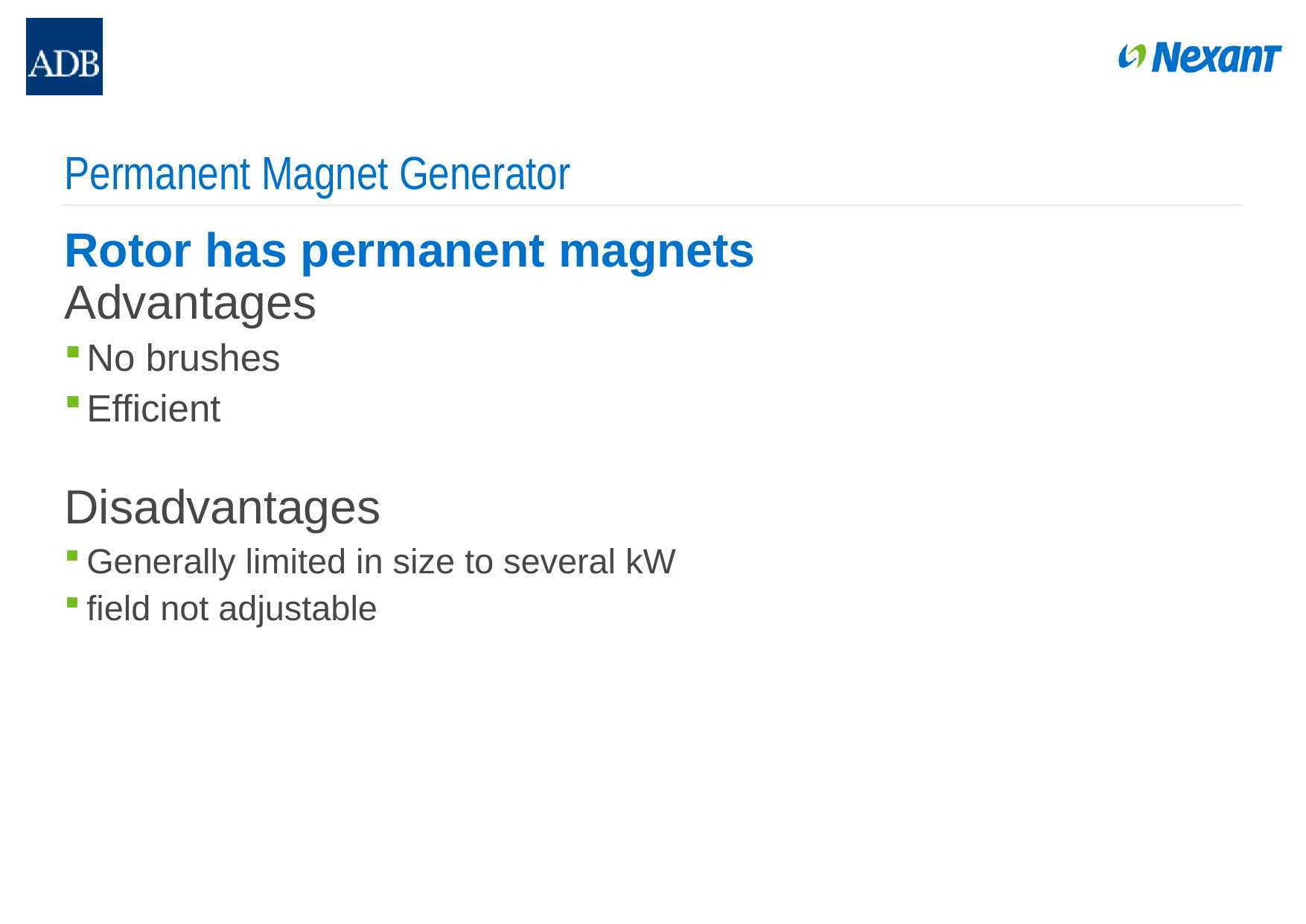

# Permanent Magnet Generator
Rotor has permanent magnets
Advantages
No brushes
Efficient

Disadvantages
Generally limited in size to several kW
field not adjustable